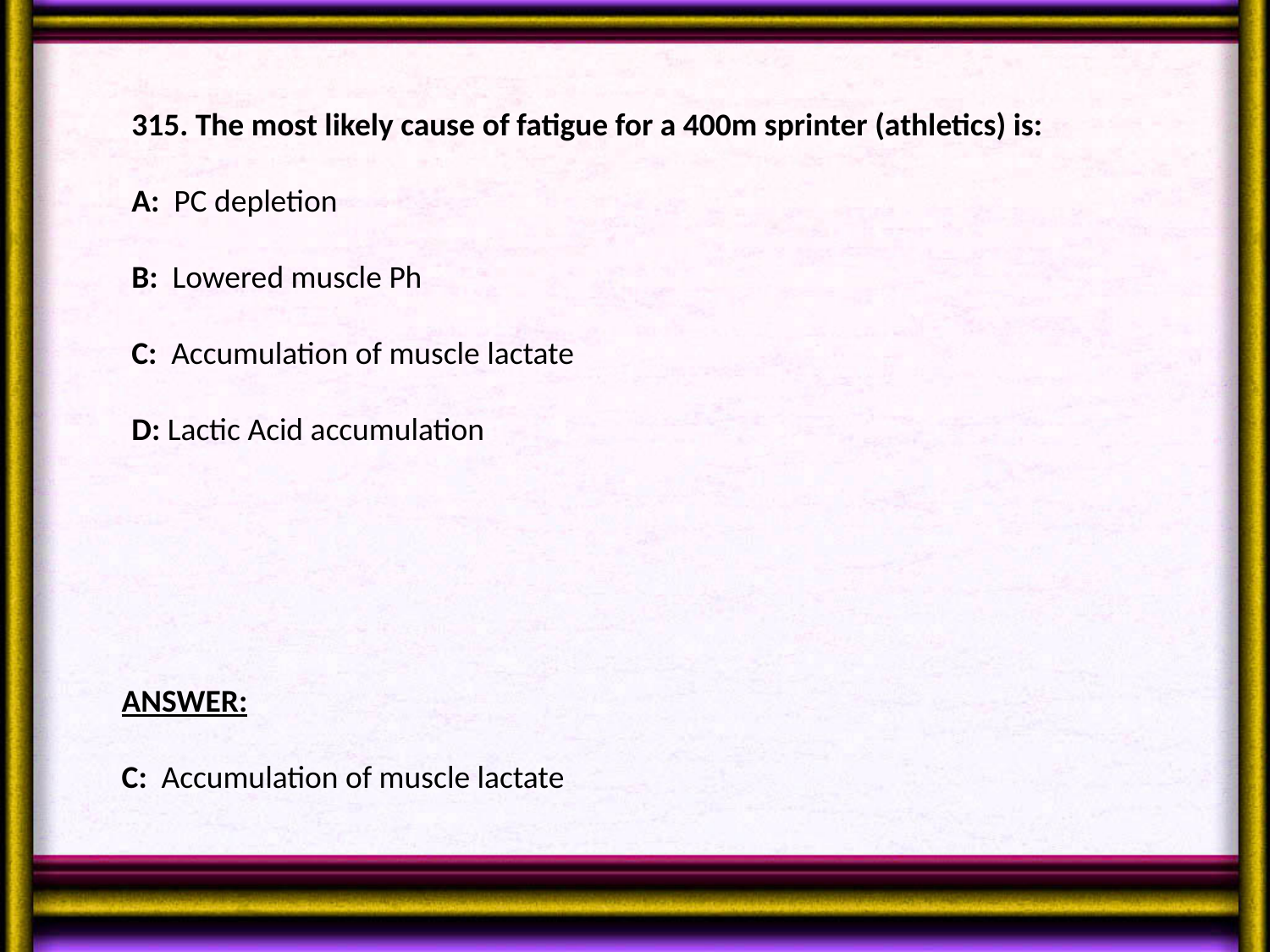

315. The most likely cause of fatigue for a 400m sprinter (athletics) is:

A:  PC depletion

B:  Lowered muscle Ph

C:  Accumulation of muscle lactate

D: Lactic Acid accumulation

ANSWER:

C:  Accumulation of muscle lactate